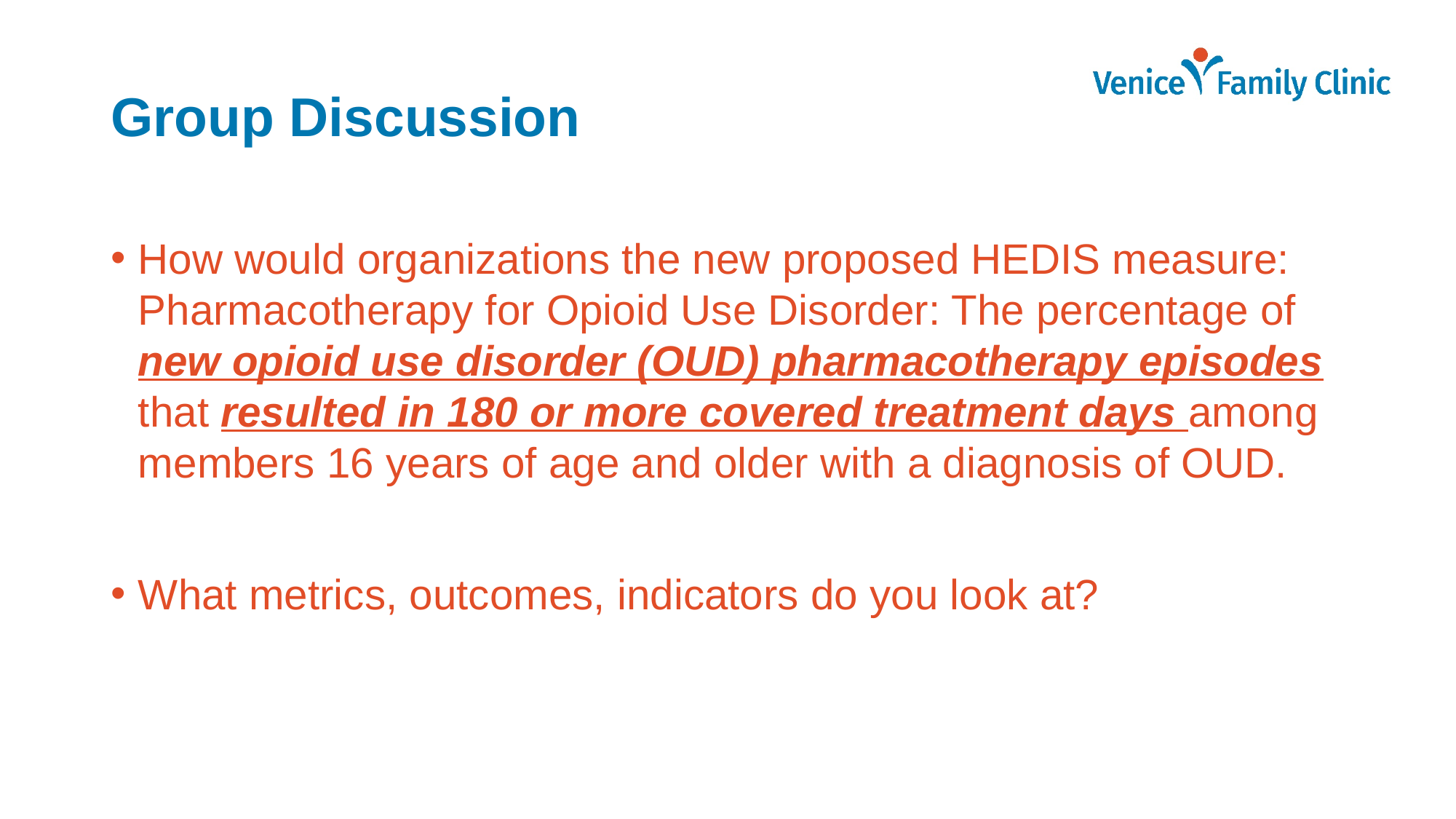

# Group Discussion
How would organizations the new proposed HEDIS measure: Pharmacotherapy for Opioid Use Disorder: The percentage of new opioid use disorder (OUD) pharmacotherapy episodes that resulted in 180 or more covered treatment days among members 16 years of age and older with a diagnosis of OUD.

What metrics, outcomes, indicators do you look at?